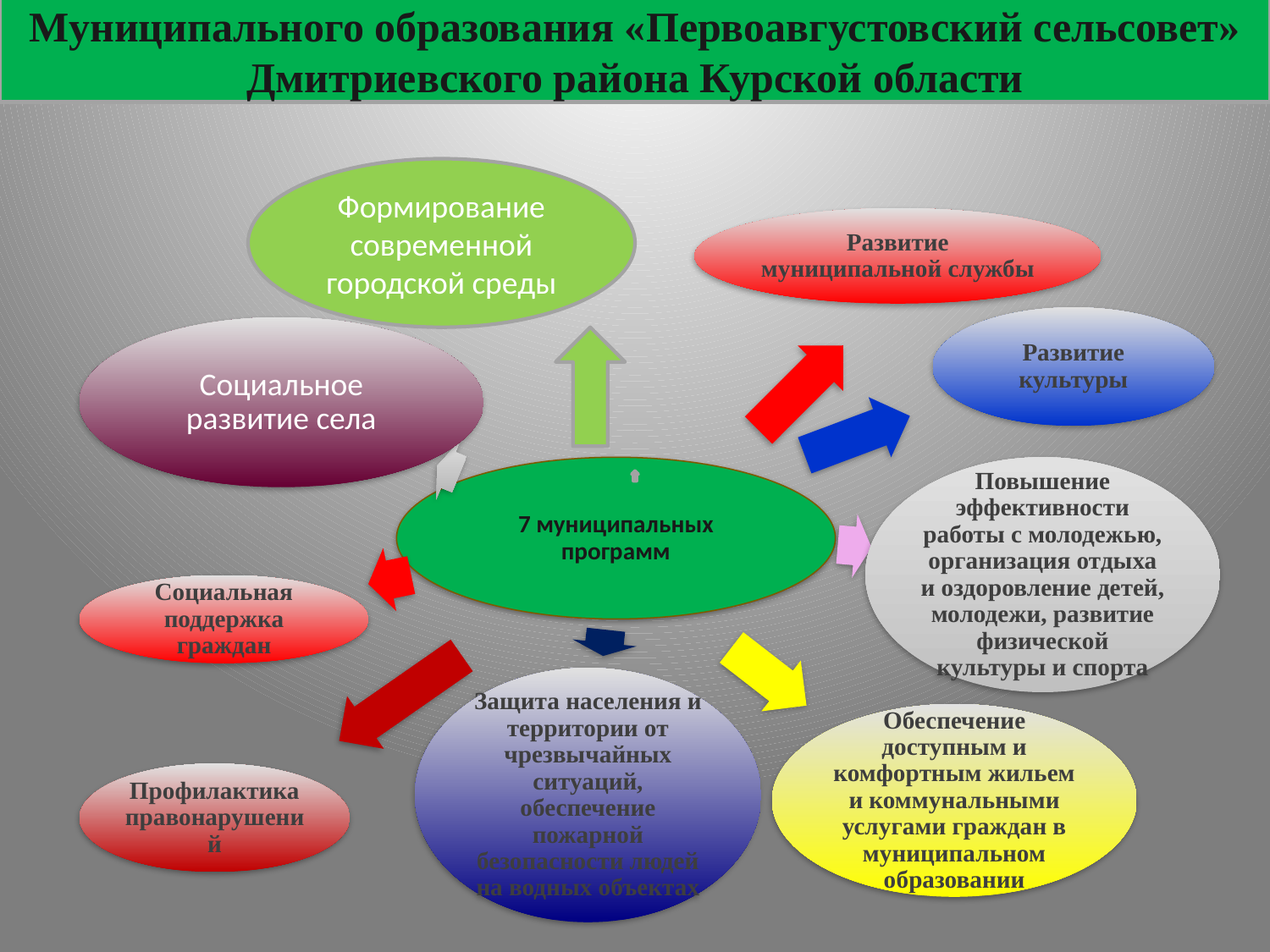

Программно-целевое планирование
Муниципального образования «Первоавгустовский сельсовет» Дмитриевского района Курской области

Создание единой системы муниципальных программ
Формирование современной городской среды
7 муниципальных программ

Повышение эффективности работы с молодежью, организация отдыха и оздоровление детей, молодежи, развитие физической культуры и спорта

Развитие культуры

Обеспечение доступным и комфортным жильем и коммунальными услугами граждан в муниципальном образовании

Защита населения и территории от чрезвычайных ситуаций, обеспечение пожарной безопасности людей на водных объектах

Профилактика правонарушений

Развитие муниципальной службы

Социальная поддержка граждан

Социальное развитие села